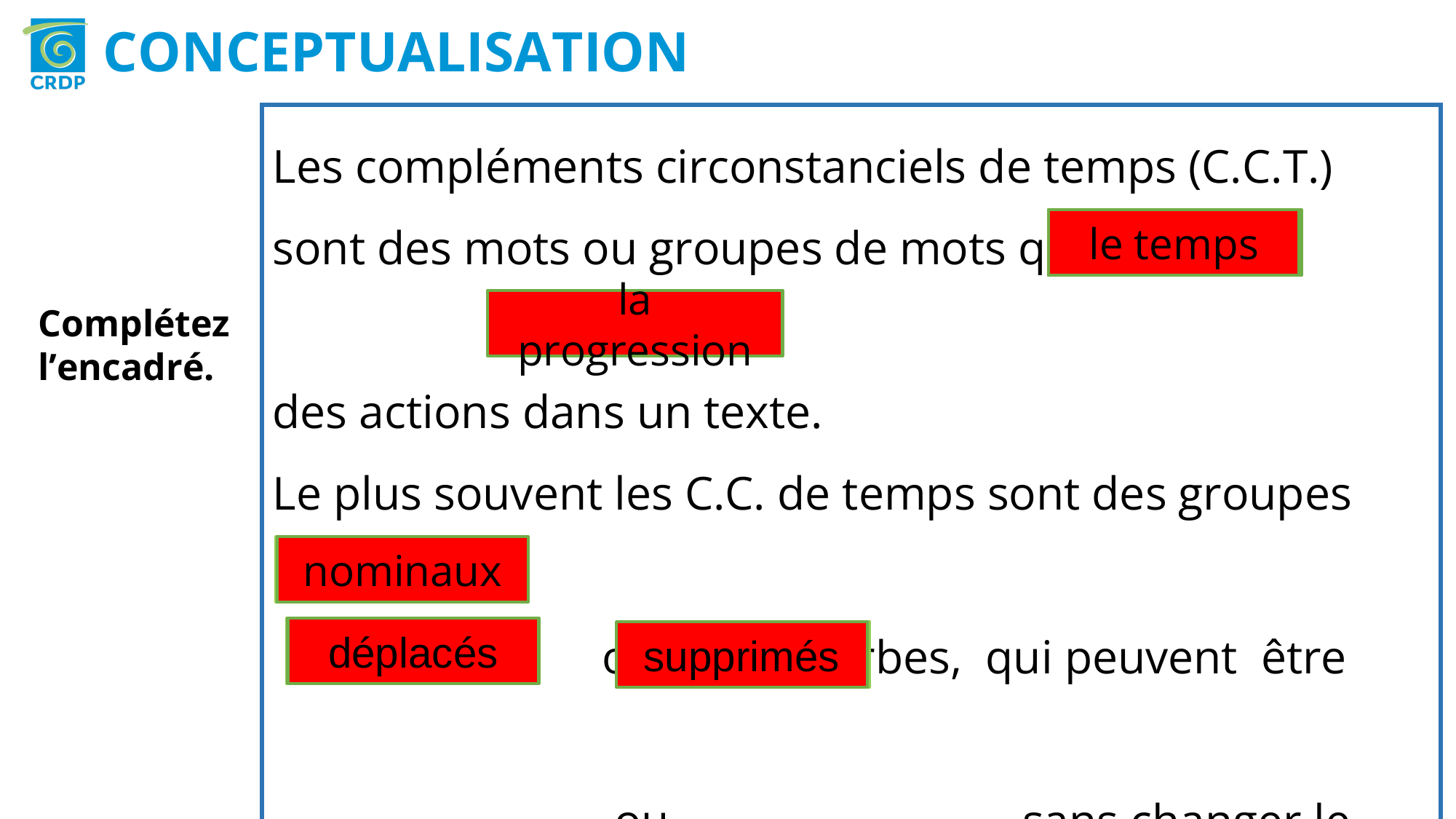

CONCEPTUALISATION
Les compléments circonstanciels de temps (C.C.T.) sont des mots ou groupes de mots qui indiquent                              de l’action ou
des actions dans un texte.
Le plus souvent les C.C. de temps sont des groupes
                            ou des adverbes,  qui peuvent  être
                             ou                              sans changer le sens de la phrase.

le temps
la progression
Complétez l’encadré.
nominaux
déplacés
supprimés